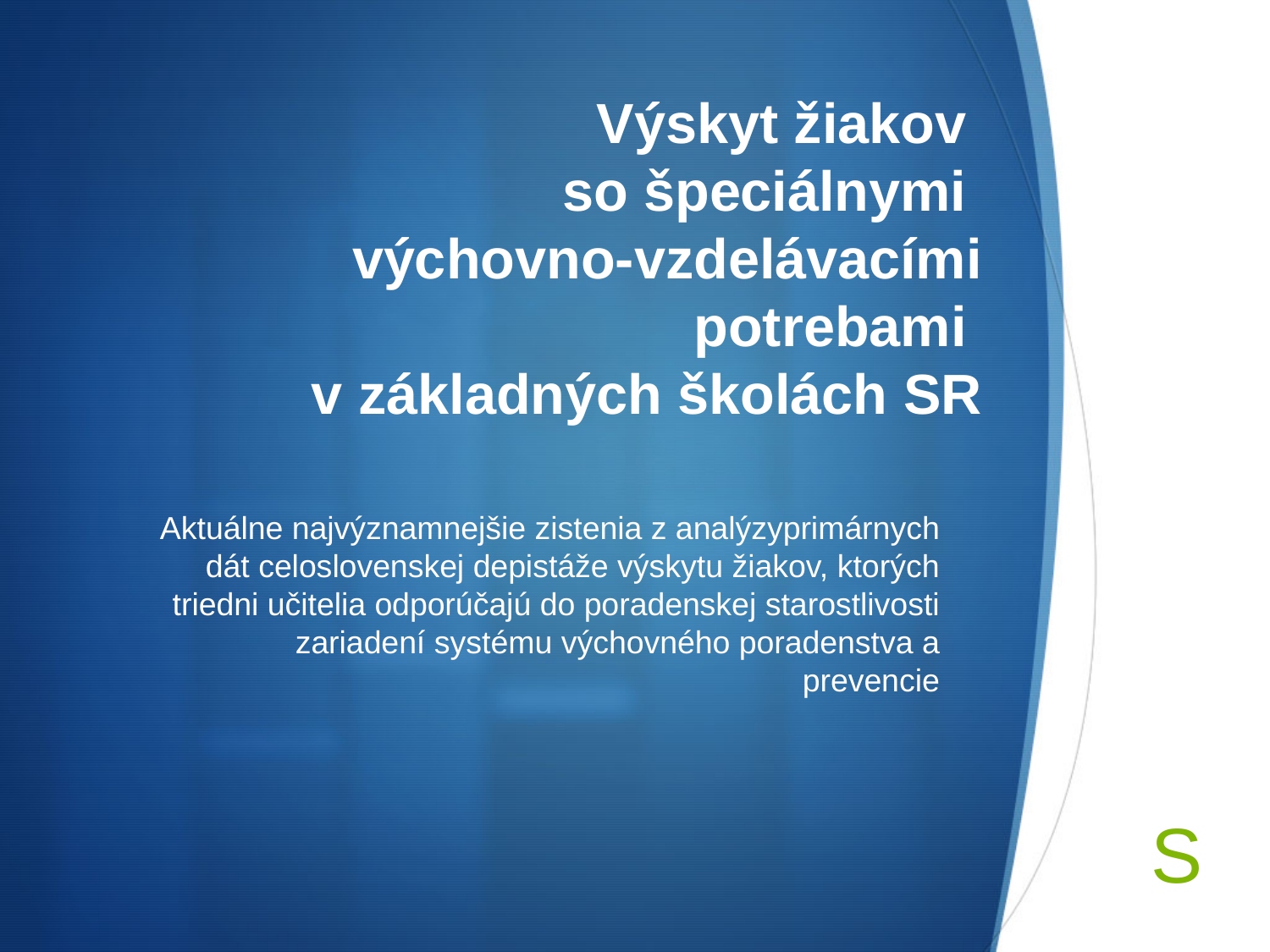

# Výskyt žiakov so špeciálnymi výchovno-vzdelávacími potrebami v základných školách SR
Aktuálne najvýznamnejšie zistenia z analýzyprimárnych dát celoslovenskej depistáže výskytu žiakov, ktorých triedni učitelia odporúčajú do poradenskej starostlivosti zariadení systému výchovného poradenstva a prevencie